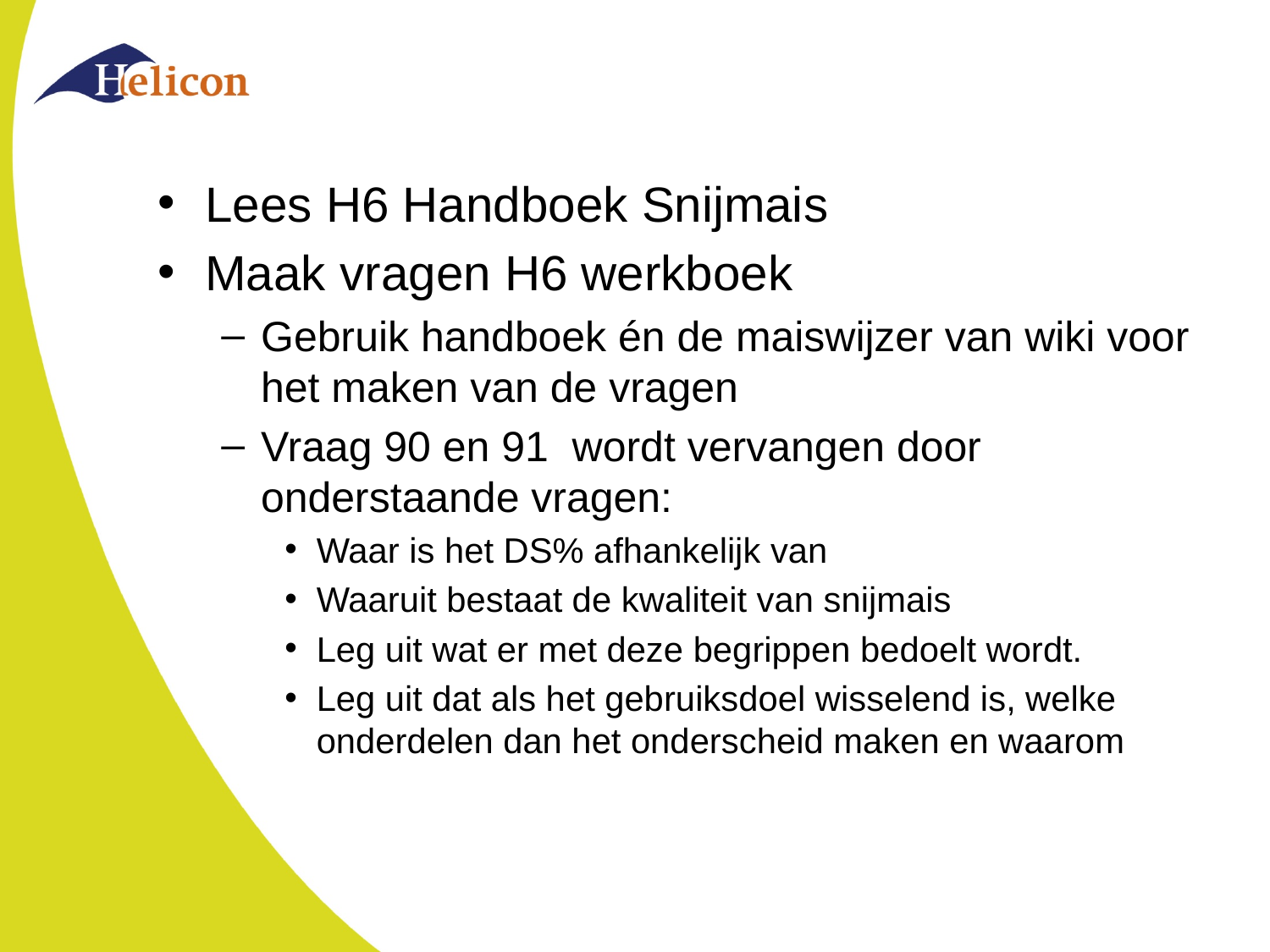

#
Lees H6 Handboek Snijmais
Maak vragen H6 werkboek
Gebruik handboek én de maiswijzer van wiki voor het maken van de vragen
Vraag 90 en 91  wordt vervangen door onderstaande vragen:
Waar is het DS% afhankelijk van
Waaruit bestaat de kwaliteit van snijmais
Leg uit wat er met deze begrippen bedoelt wordt.
Leg uit dat als het gebruiksdoel wisselend is, welke onderdelen dan het onderscheid maken en waarom